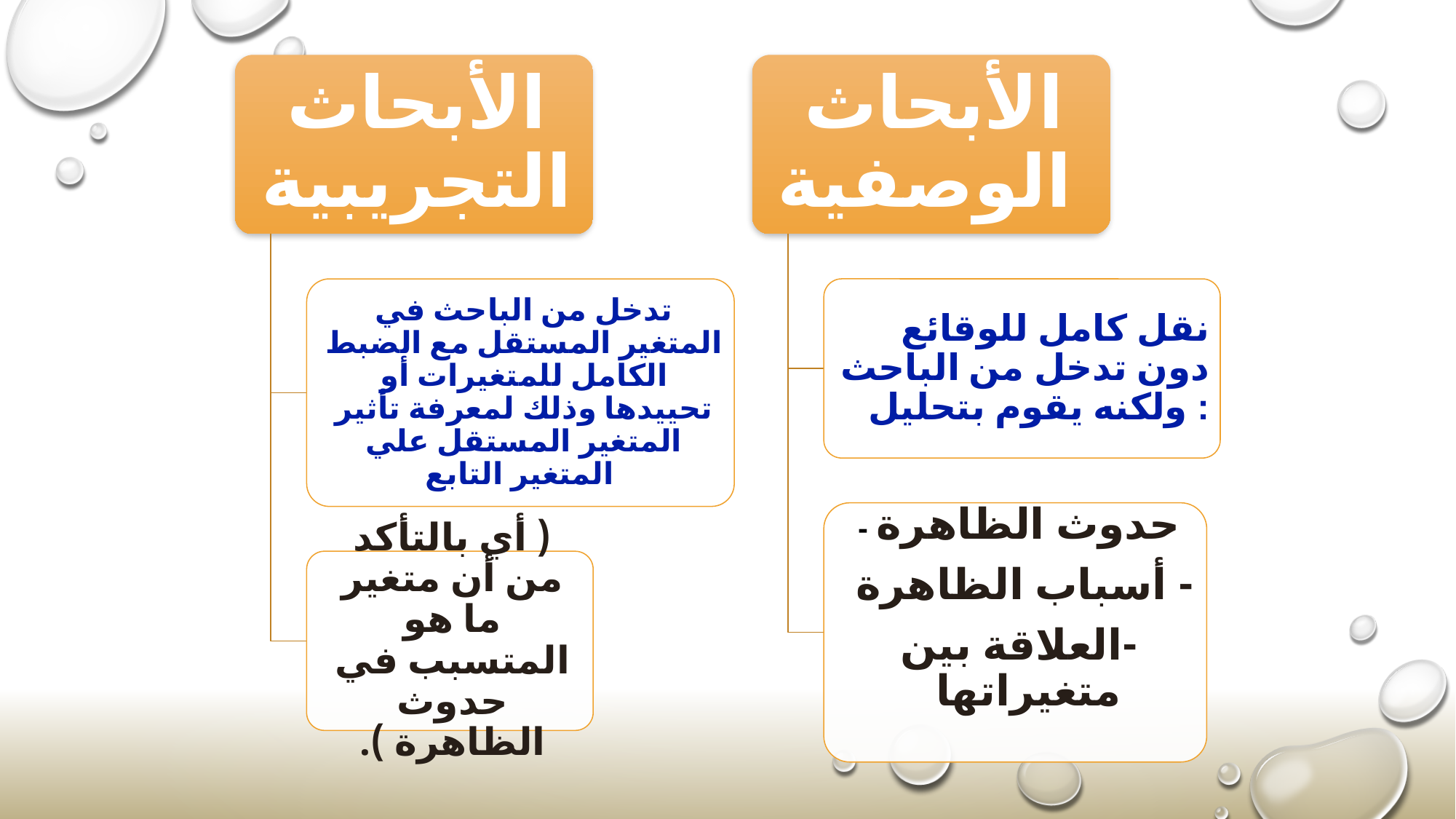

الأبحاث التجريبية
تدخل من الباحث في المتغير المستقل مع الضبط الكامل للمتغيرات أو تحييدها وذلك لمعرفة تأثير المتغير المستقل علي المتغير التابع
( أي بالتأكد من أن متغير ما هو المتسبب في حدوث الظاهرة ).
الأبحاث الوصفية
نقل كامل للوقائع دون تدخل من الباحث ولكنه يقوم بتحليل :
- حدوث الظاهرة
- أسباب الظاهرة
-العلاقة بين متغيراتها